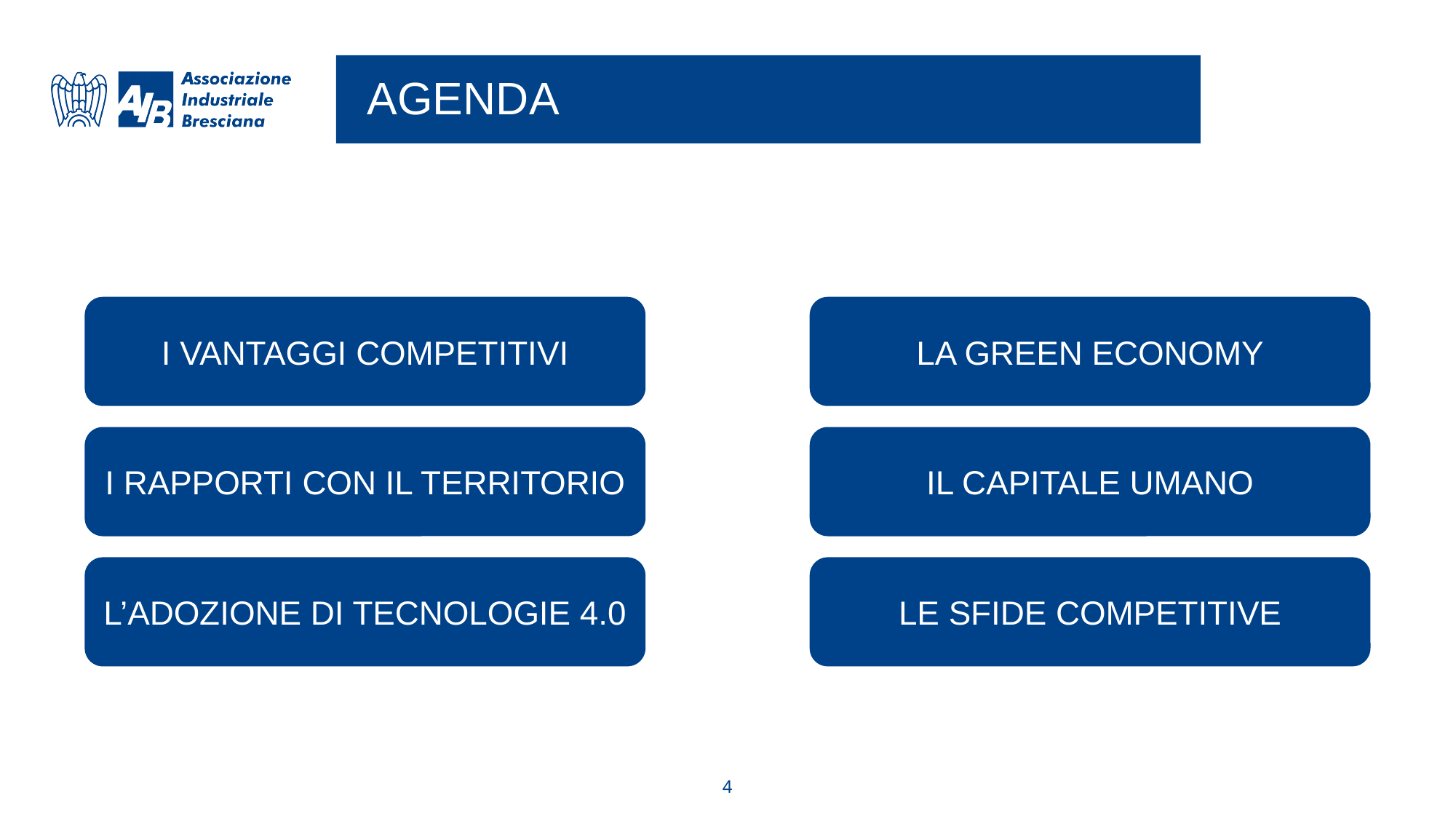

# AGENDA
I VANTAGGI COMPETITIVI
LA GREEN ECONOMY
I RAPPORTI CON IL TERRITORIO
IL CAPITALE UMANO
L’ADOZIONE DI TECNOLOGIE 4.0
LE SFIDE COMPETITIVE